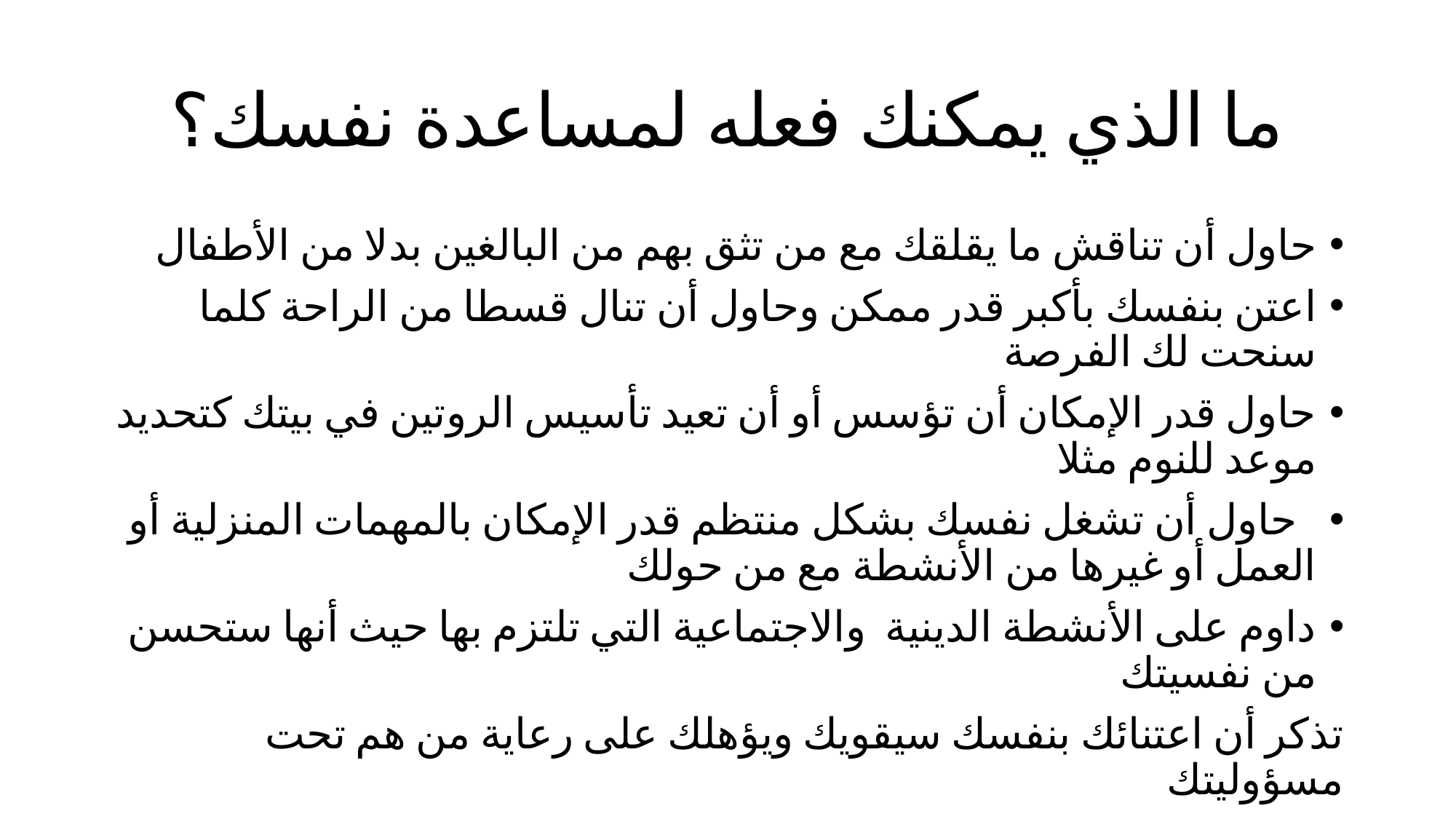

# ما الذي يمكنك فعله لمساعدة نفسك؟
حاول أن تناقش ما يقلقك مع من تثق بهم من البالغين بدلا من الأطفال
اعتن بنفسك بأكبر قدر ممكن وحاول أن تنال قسطا من الراحة كلما سنحت لك الفرصة
حاول قدر الإمكان أن تؤسس أو أن تعيد تأسيس الروتين في بيتك كتحديد موعد للنوم مثلا
  حاول أن تشغل نفسك بشكل منتظم قدر الإمكان بالمهمات المنزلية أو العمل أو غيرها من الأنشطة مع من حولك
داوم على الأنشطة الدينية  والاجتماعية التي تلتزم بها حيث أنها ستحسن من نفسيتك
تذكر أن اعتنائك بنفسك سيقويك ويؤهلك على رعاية من هم تحت مسؤوليتك